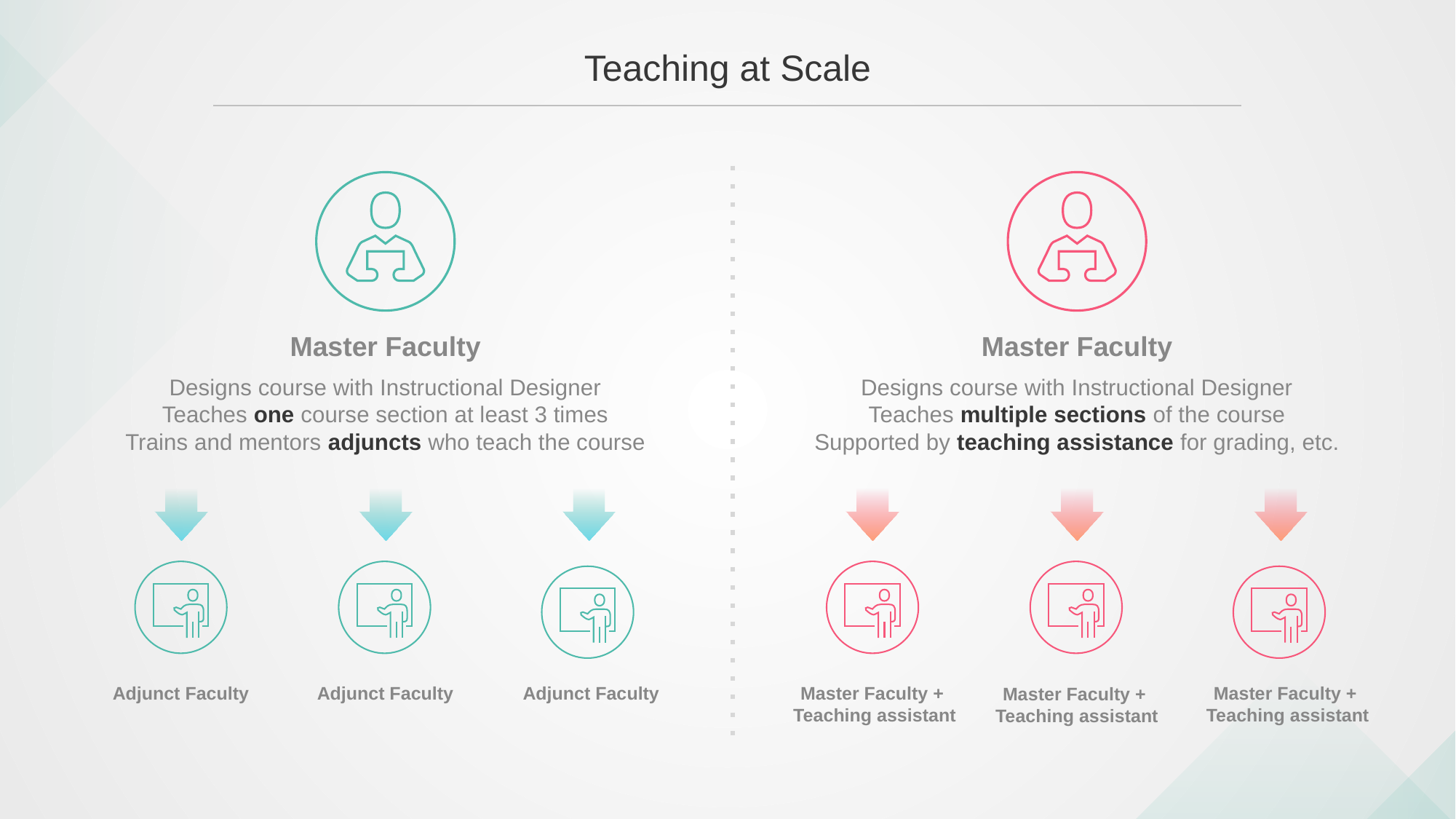

# Teaching at Scale

Master Faculty
Master Faculty
Designs course with Instructional Designer
Teaches one course section at least 3 times
Trains and mentors adjuncts who teach the course
Designs course with Instructional Designer
Teaches multiple sections of the course
Supported by teaching assistance for grading, etc.

Adjunct Faculty
Adjunct Faculty
Adjunct Faculty
Master Faculty +
Teaching assistant
Master Faculty +
Teaching assistant
Master Faculty +
Teaching assistant